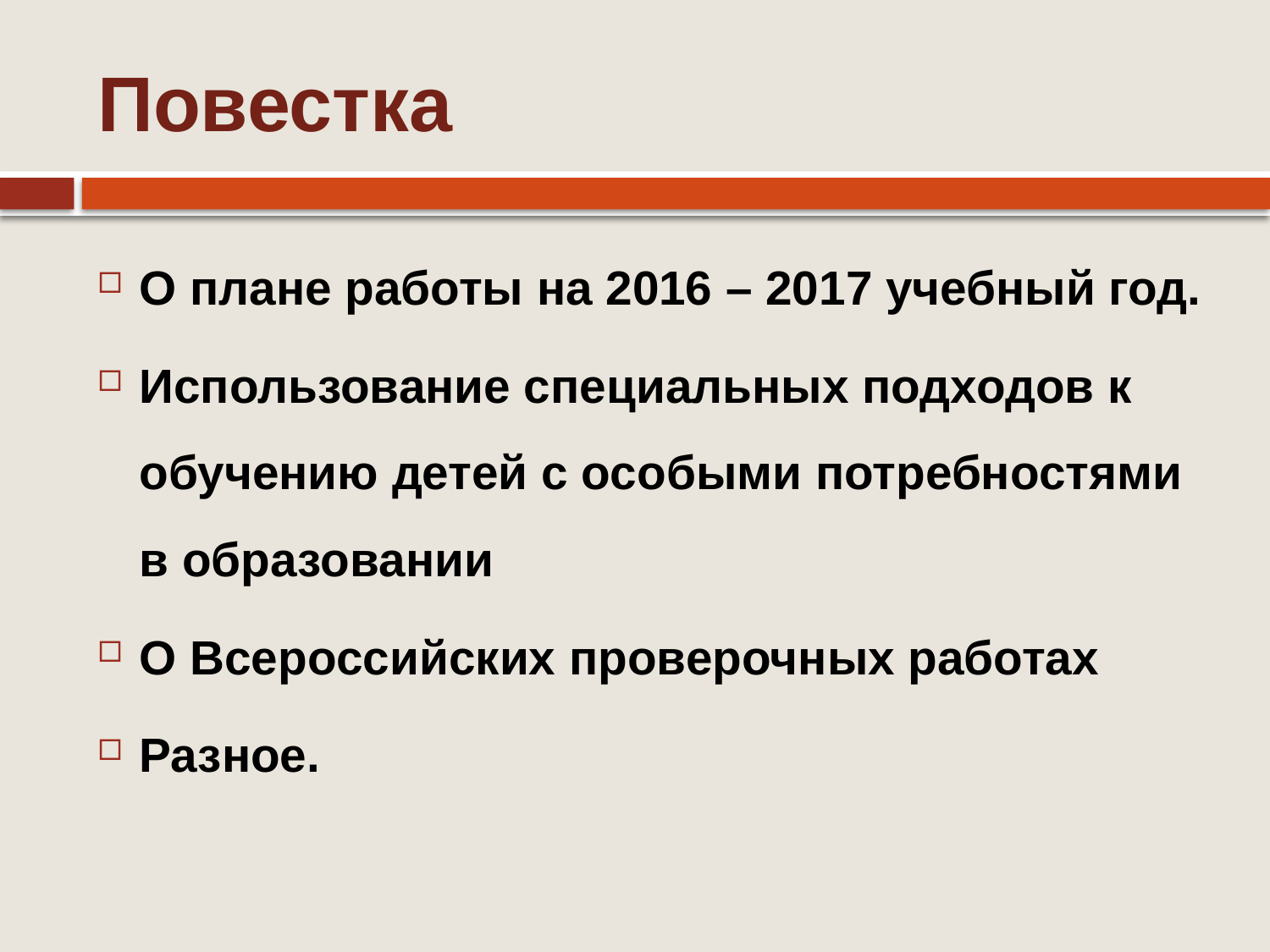

# Повестка
О плане работы на 2016 – 2017 учебный год.
Использование специальных подходов к обучению детей с особыми потребностями в образовании
О Всероссийских проверочных работах
Разное.